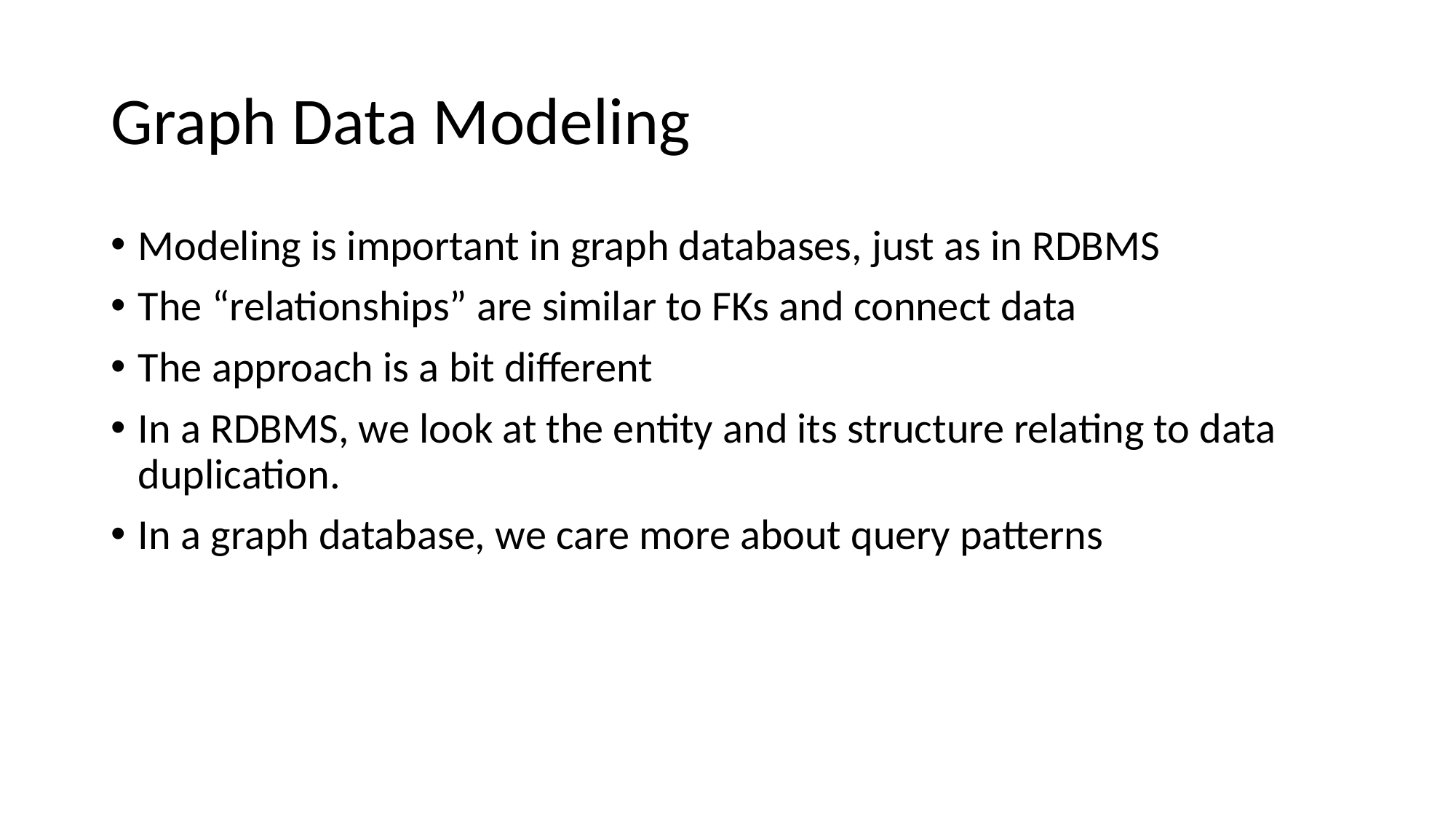

# Graph Data Modeling
Modeling is important in graph databases, just as in RDBMS
The “relationships” are similar to FKs and connect data
The approach is a bit different
In a RDBMS, we look at the entity and its structure relating to data duplication.
In a graph database, we care more about query patterns